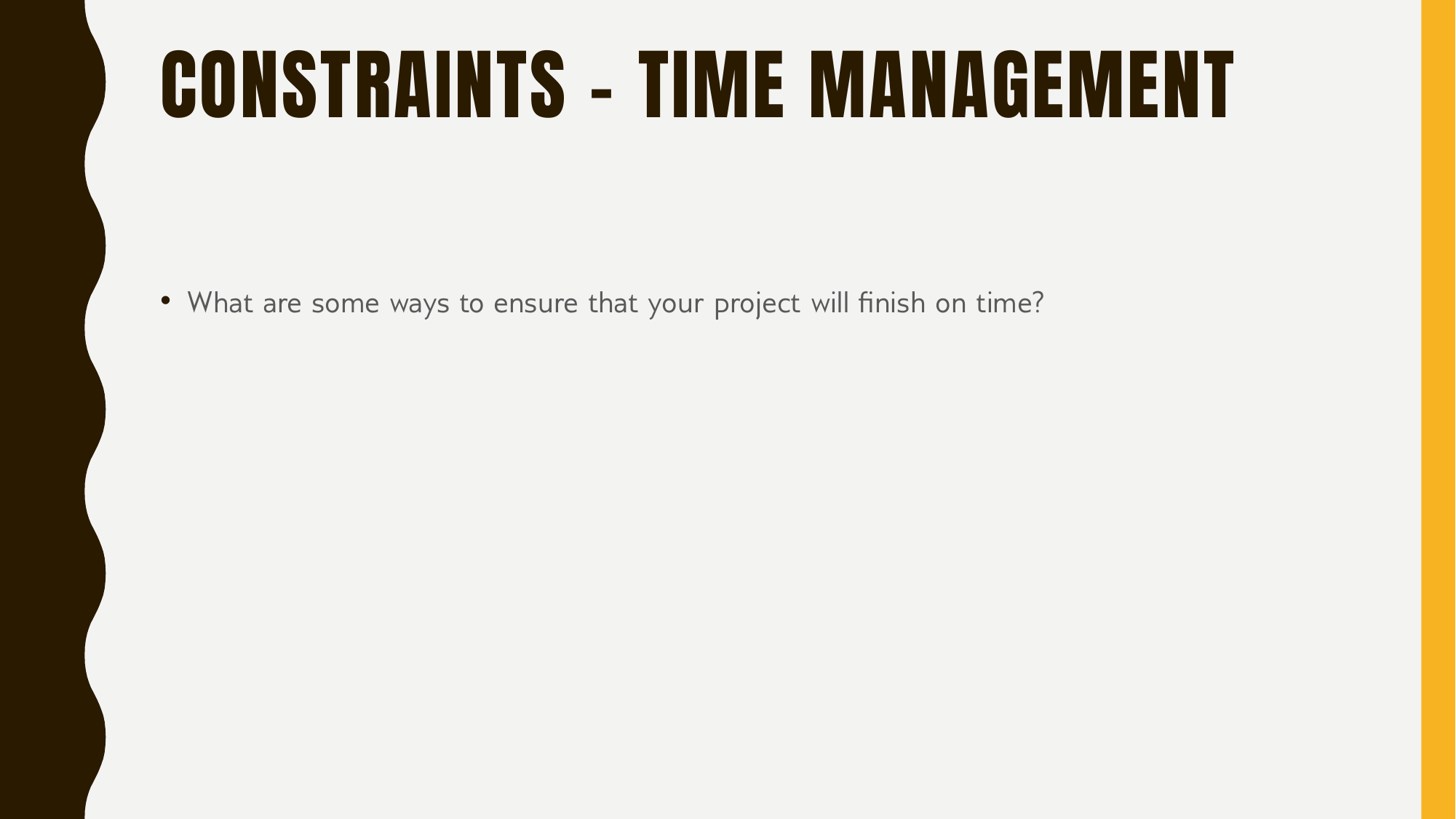

# Constraints - Time management
What are some ways to ensure that your project will finish on time?